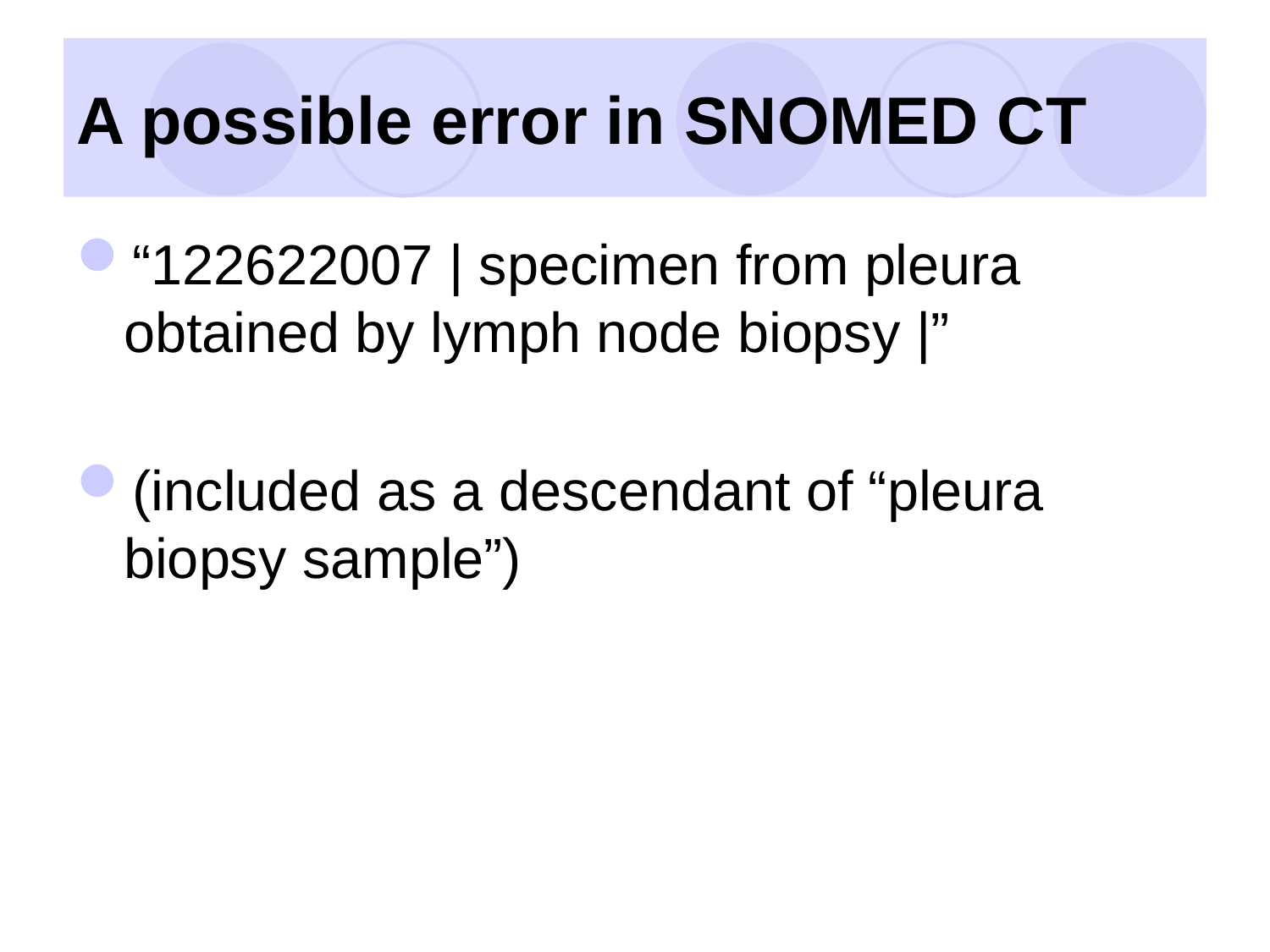

# A possible error in SNOMED CT
“122622007 | specimen from pleura obtained by lymph node biopsy |”

(included as a descendant of “pleura biopsy sample”)